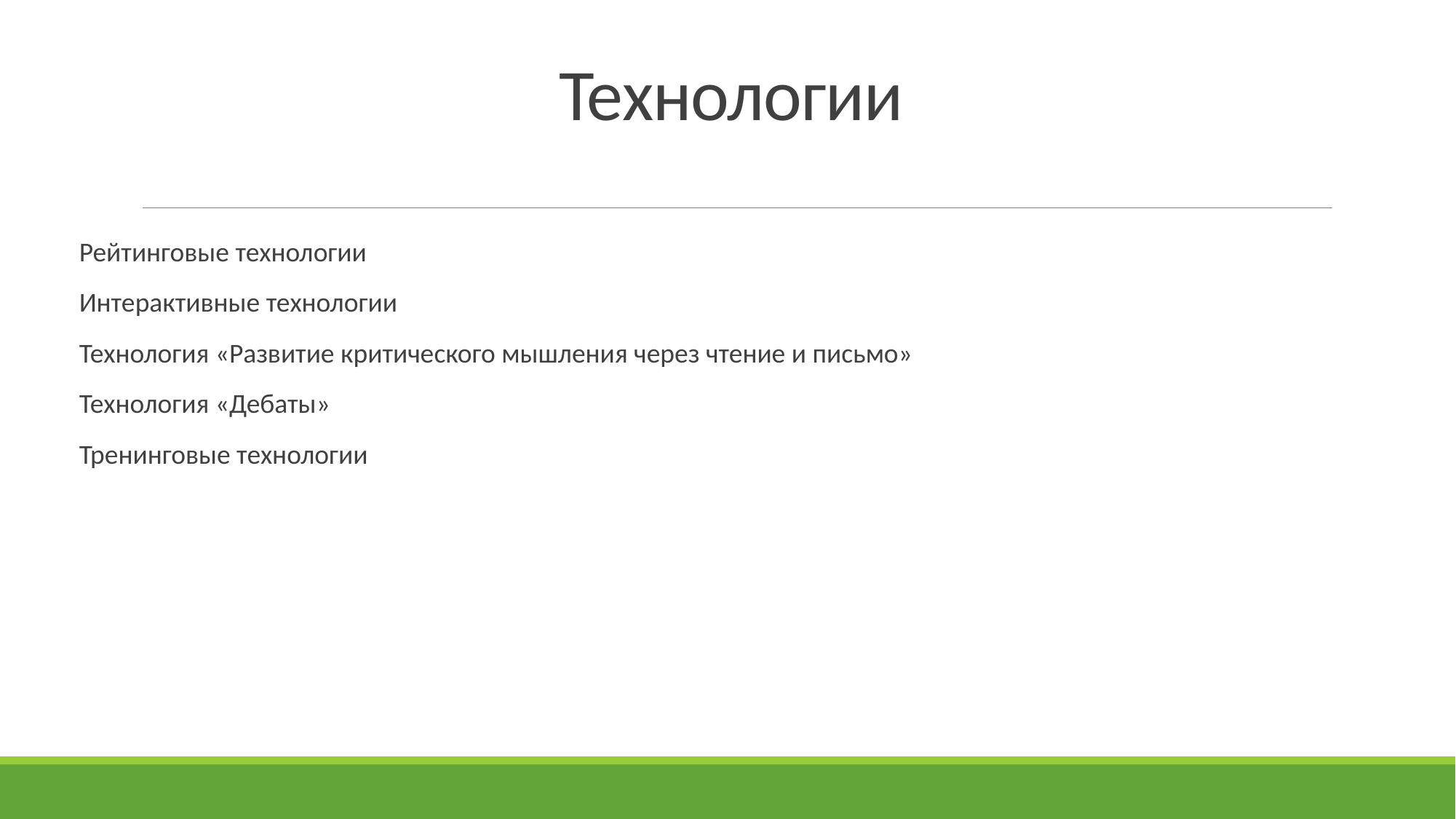

# Технологии
Рейтинговые технологии
Интерактивные технологии
Технология «Развитие критического мышления через чтение и письмо»
Технология «Дебаты»
Тренинговые технологии